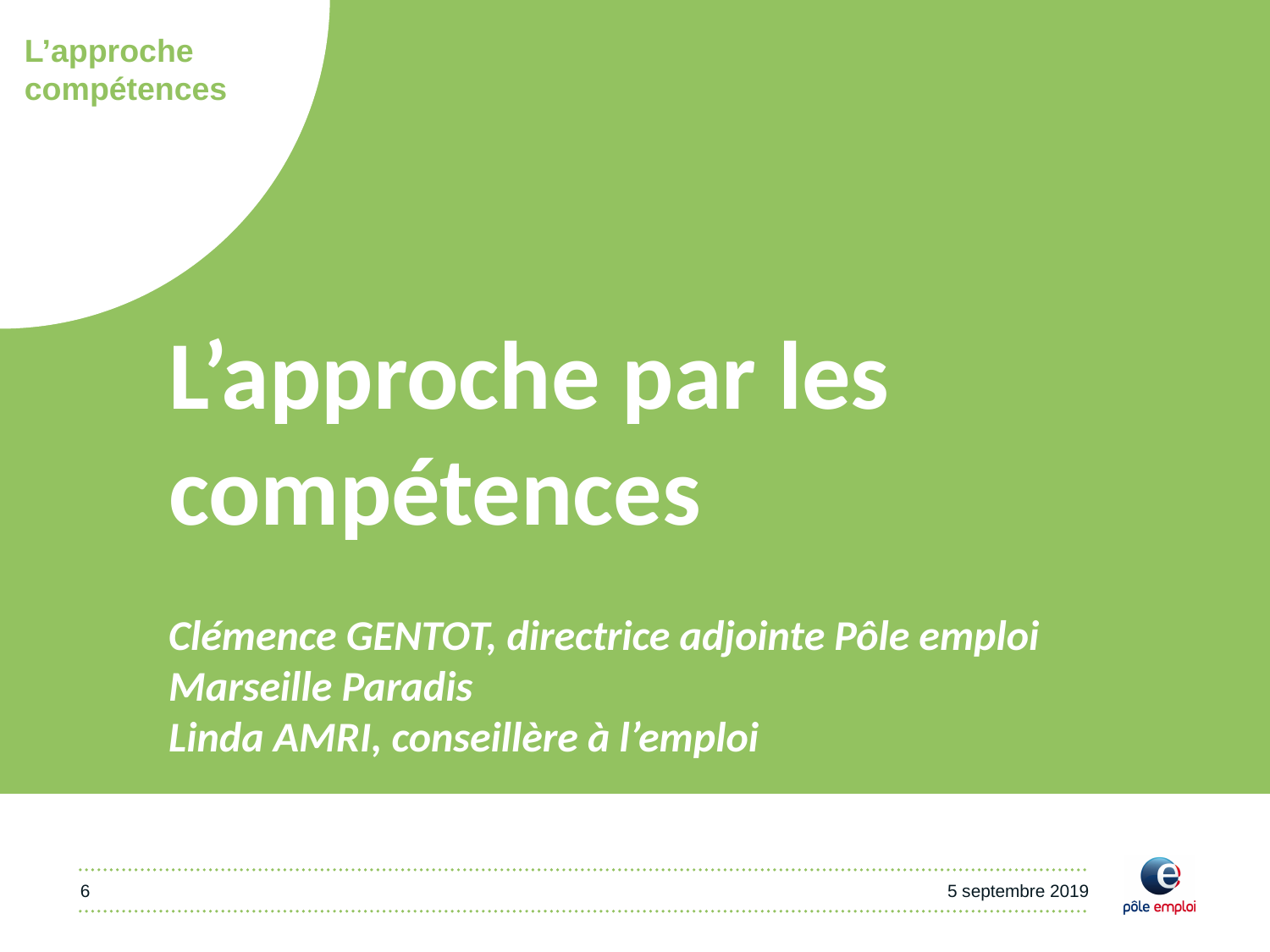

# L’approche par les compétences Clémence GENTOT, directrice adjointe Pôle emploi Marseille Paradis Linda AMRI, conseillère à l’emploi
6
5 septembre 2019